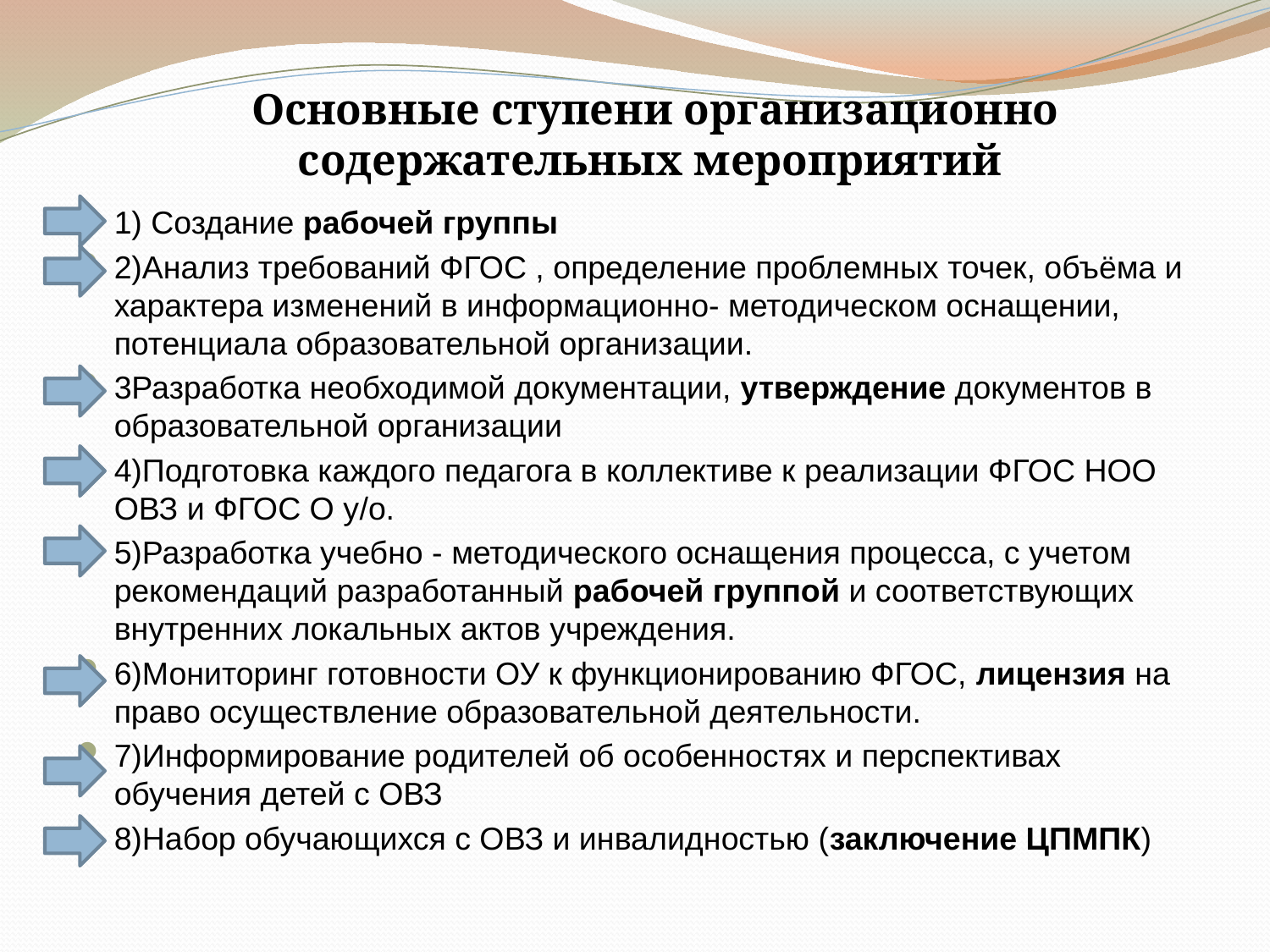

Основные ступени организационно содержательных мероприятий

1) Создание рабочей группы
2)Анализ требований ФГОС , определение проблемных точек, объёма и характера изменений в информационно- методическом оснащении, потенциала образовательной организации.
3Разработка необходимой документации, утверждение документов в образовательной организации
4)Подготовка каждого педагога в коллективе к реализации ФГОС НОО ОВЗ и ФГОС О у/о.
5)Разработка учебно - методического оснащения процесса, с учетом рекомендаций разработанный рабочей группой и соответствующих внутренних локальных актов учреждения.
6)Мониторинг готовности ОУ к функционированию ФГОС, лицензия на право осуществление образовательной деятельности.
7)Информирование родителей об особенностях и перспективах обучения детей с ОВЗ
8)Набор обучающихся с ОВЗ и инвалидностью (заключение ЦПМПК)